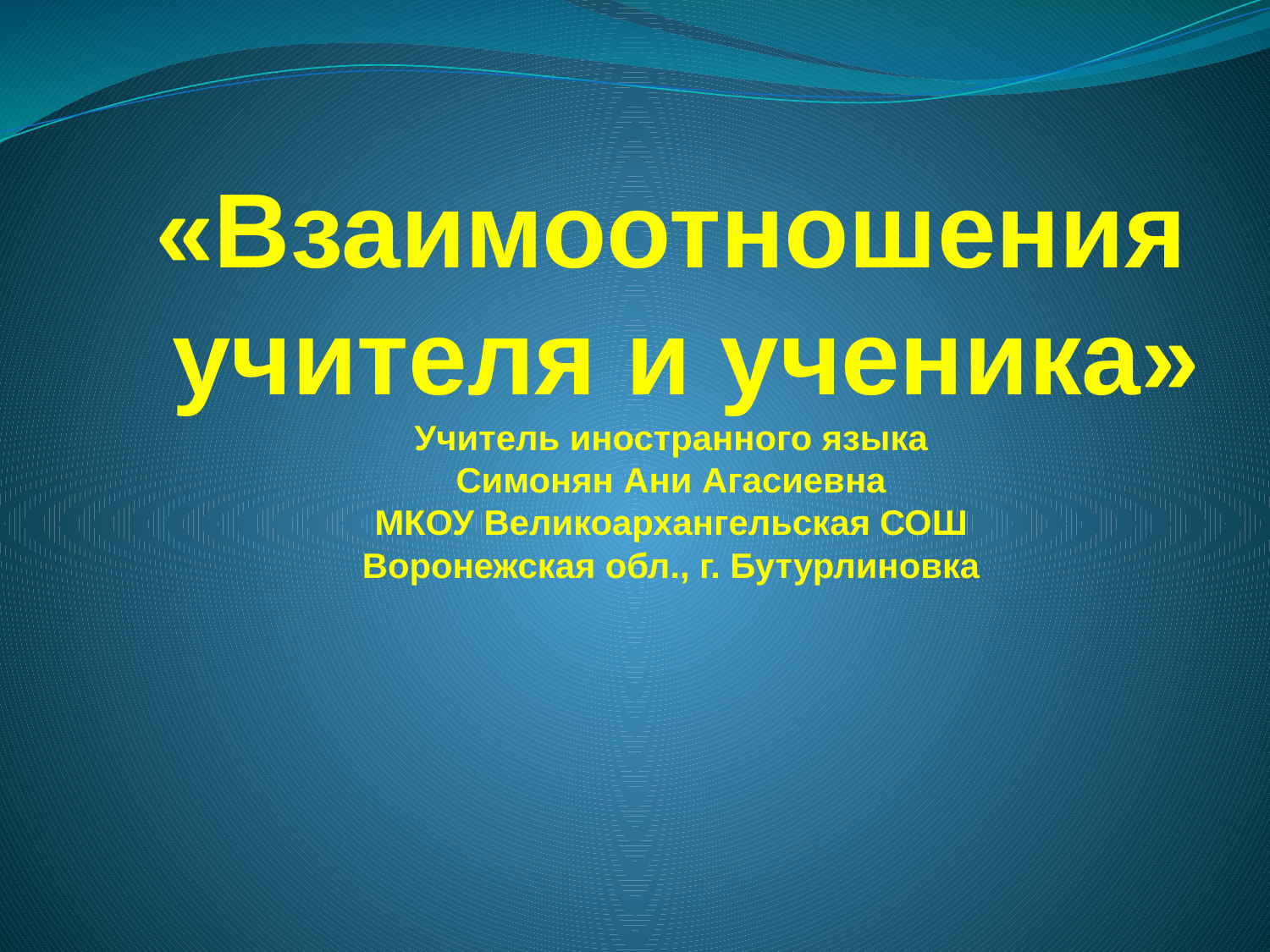

# «Взаимоотношения учителя и ученика» Учитель иностранного языка Симонян Ани Агасиевна МКОУ Великоархангельская СОШ Воронежская обл., г. Бутурлиновка